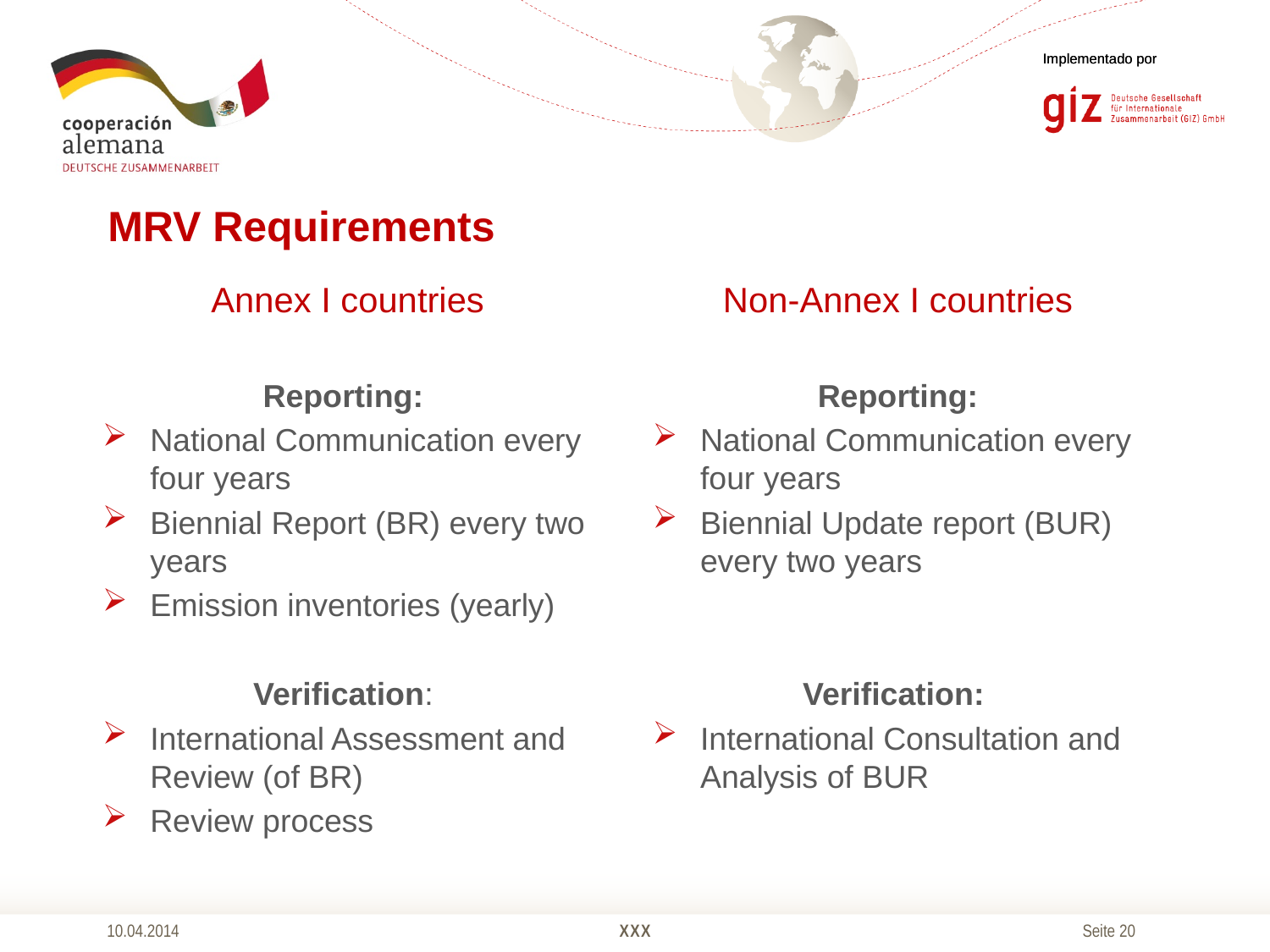

# MRV Requirements
Annex I countries

Reporting:
National Communication every four years
Biennial Report (BR) every two years
Emission inventories (yearly)

Verification:
International Assessment and Review (of BR)
Review process
Non-Annex I countries

Reporting:
National Communication every four years
Biennial Update report (BUR) every two years

Verification:
International Consultation and Analysis of BUR

10.04.2014
XXX